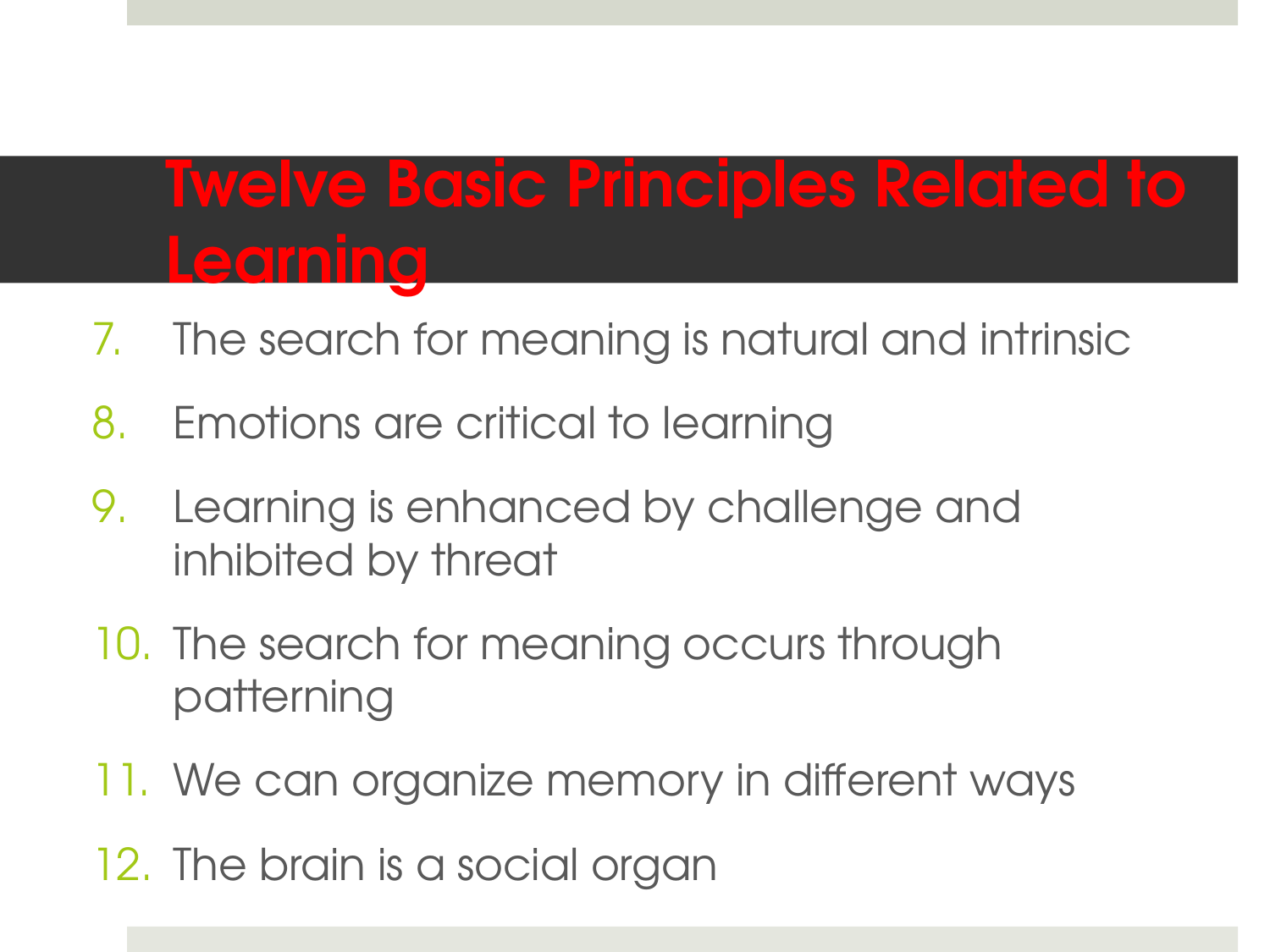

# Twelve Basic Principles Related to Learning
The search for meaning is natural and intrinsic
Emotions are critical to learning
Learning is enhanced by challenge and inhibited by threat
The search for meaning occurs through patterning
We can organize memory in different ways
The brain is a social organ